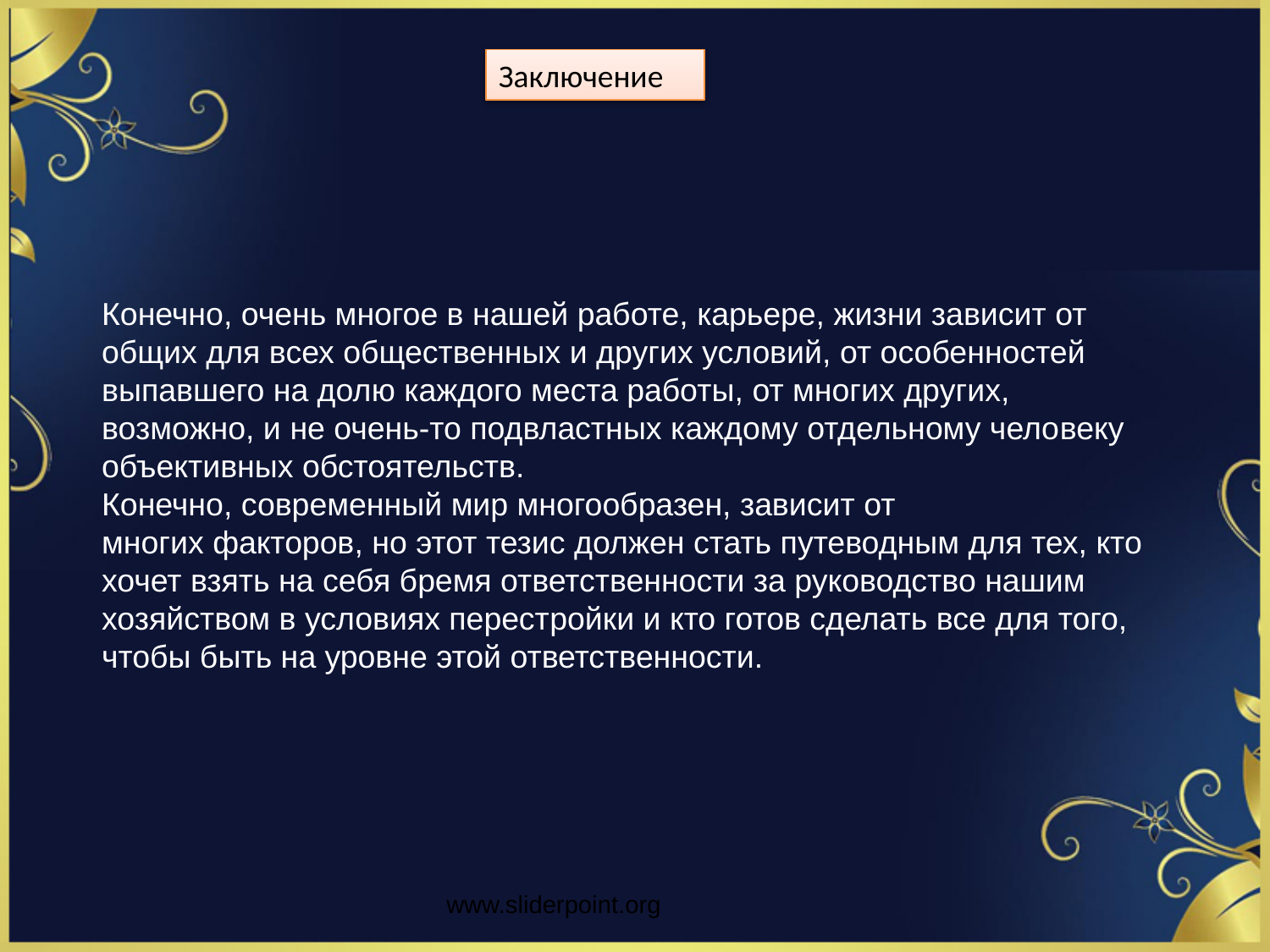

Заключение
Конечно, очень многое в нашей работе, карьере, жизни зависит от общих для всех общественных и других условий, от особенностей выпавшего на долю каждого места работы, от многих других, возможно, и не очень-то подвластных каждому отдельному чело­веку объективных обстоятельств.
Конечно, совре­менный мир многообразен, зависит от многих факторов, но этот тезис должен стать путеводным для тех, кто хочет взять на себя бремя ответственности за руководство нашим хозяйством в условиях перест­ройки и кто готов сделать все для того, чтобы быть на уровне этой ответственности.
www.sliderpoint.org